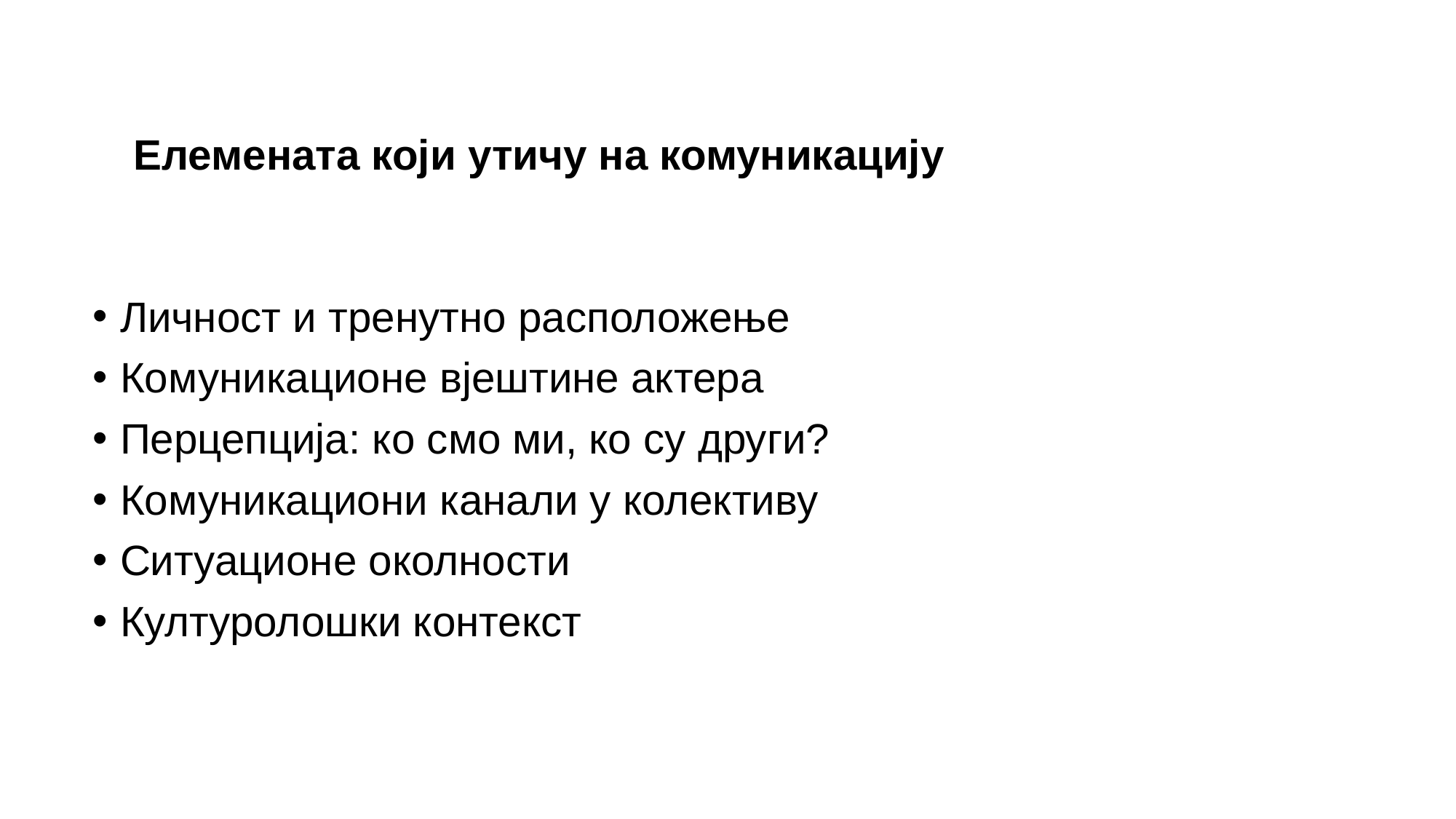

# Елемената који утичу на комуникацију
Личност и тренутно расположење
Комуникационе вјештине актера
Перцепција: ко смо ми, ко су други?
Комуникациони канали у колективу
Ситуационе околности
Културолошки контекст